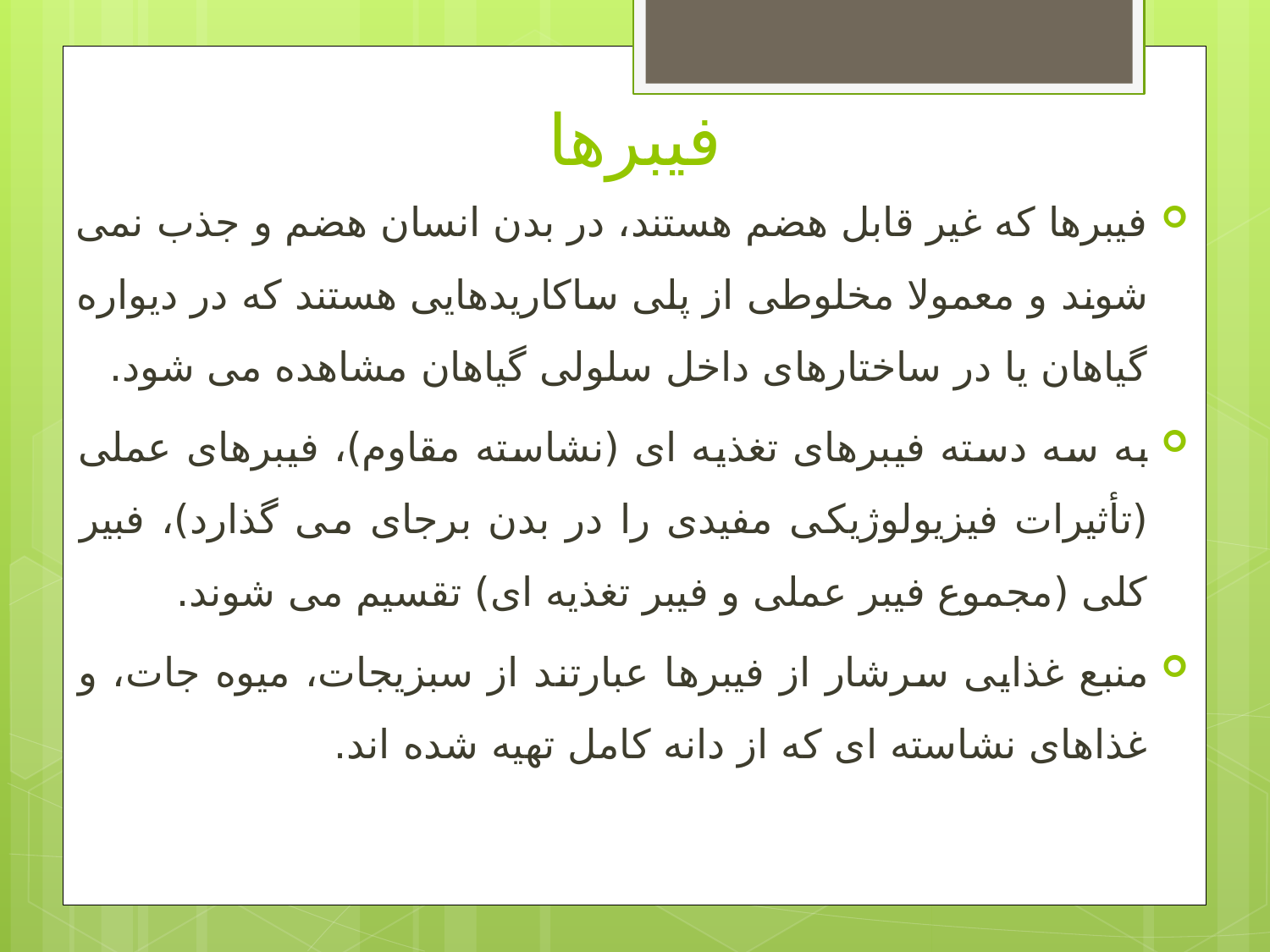

# فیبرها
فیبرها که غیر قابل هضم هستند، در بدن انسان هضم و جذب نمی شوند و معمولا مخلوطی از پلی ساکاریدهایی هستند که در دیواره گیاهان یا در ساختارهای داخل سلولی گیاهان مشاهده می شود.
به سه دسته فیبرهای تغذیه ای (نشاسته مقاوم)، فیبرهای عملی (تأثیرات فیزیولوژیکی مفیدی را در بدن برجای می گذارد)، فبیر کلی (مجموع فیبر عملی و فیبر تغذیه ای) تقسیم می شوند.
منبع غذایی سرشار از فیبرها عبارتند از سبزیجات، میوه جات، و غذاهای نشاسته ای که از دانه کامل تهیه شده اند.